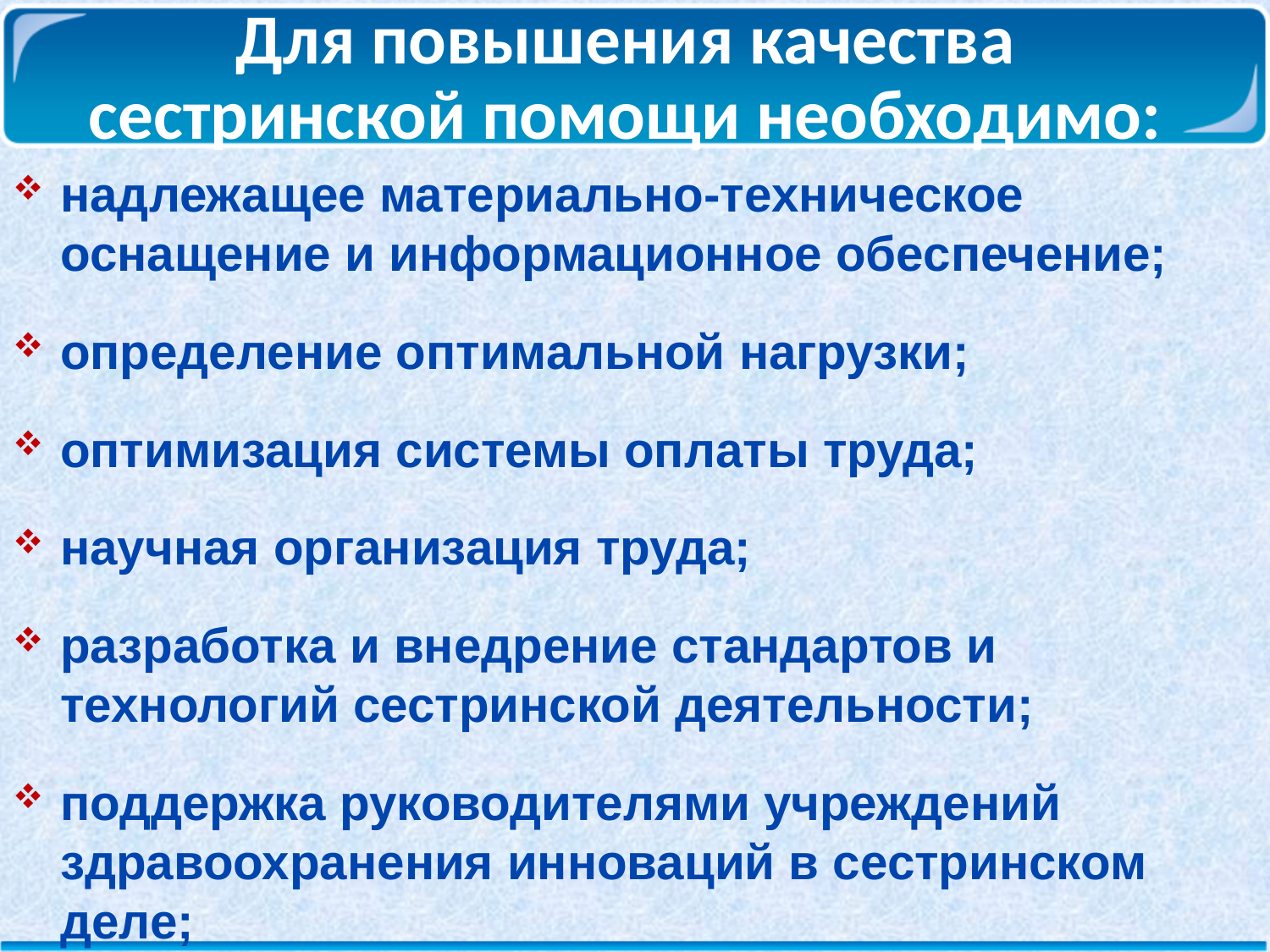

# Для повышения качества сестринской помощи необходимо:
надлежащее материально-техническое оснащение и информационное обеспечение;
определение оптимальной нагрузки;
оптимизация системы оплаты труда;
научная организация труда;
разработка и внедрение стандартов и технологий сестринской деятельности;
поддержка руководителями учреждений здравоохранения инноваций в сестринском деле;